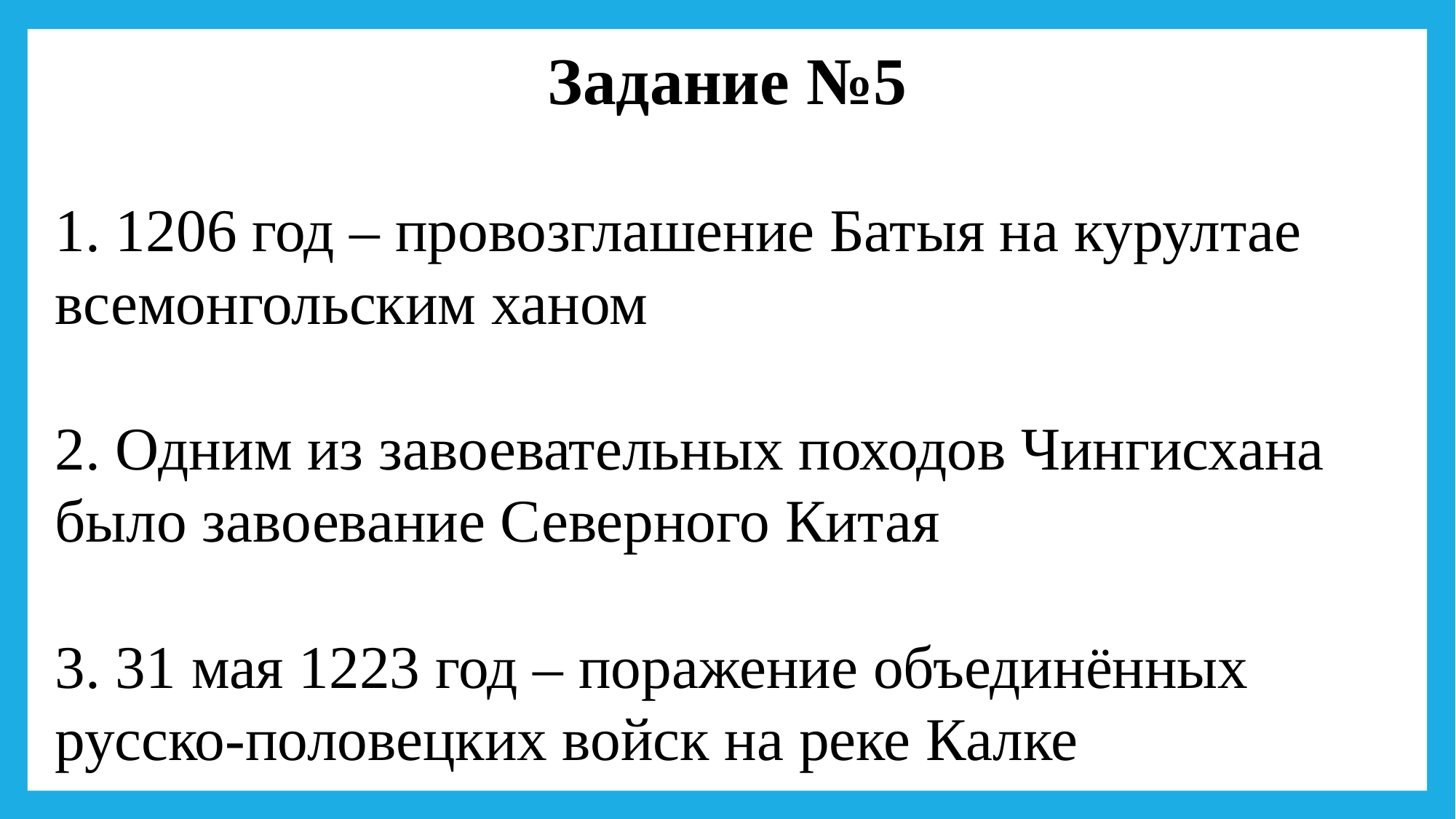

Задание №5

1. 1206 год – провозглашение Батыя на курултае всемонгольским ханом

2. Одним из завоевательных походов Чингисхана было завоевание Северного Китая

3. 31 мая 1223 год – поражение объединённых русско-половецких войск на реке Калке